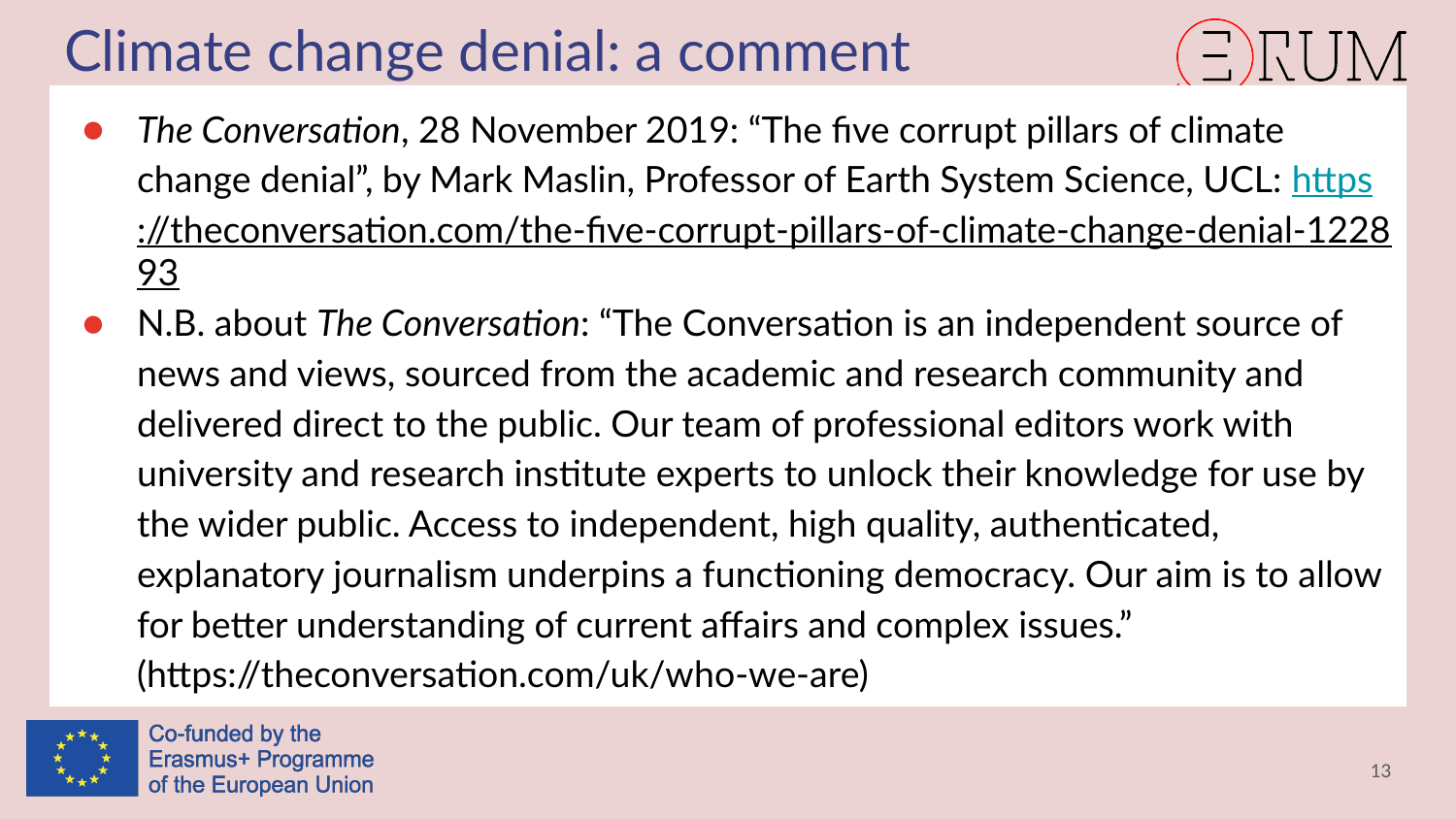

# Climate change denial: a comment
The Conversation, 28 November 2019: “The five corrupt pillars of climate change denial”, by Mark Maslin, Professor of Earth System Science, UCL: https://theconversation.com/the-five-corrupt-pillars-of-climate-change-denial-122893
N.B. about The Conversation: “The Conversation is an independent source of news and views, sourced from the academic and research community and delivered direct to the public. Our team of professional editors work with university and research institute experts to unlock their knowledge for use by the wider public. Access to independent, high quality, authenticated, explanatory journalism underpins a functioning democracy. Our aim is to allow for better understanding of current affairs and complex issues.” (https://theconversation.com/uk/who-we-are)

13